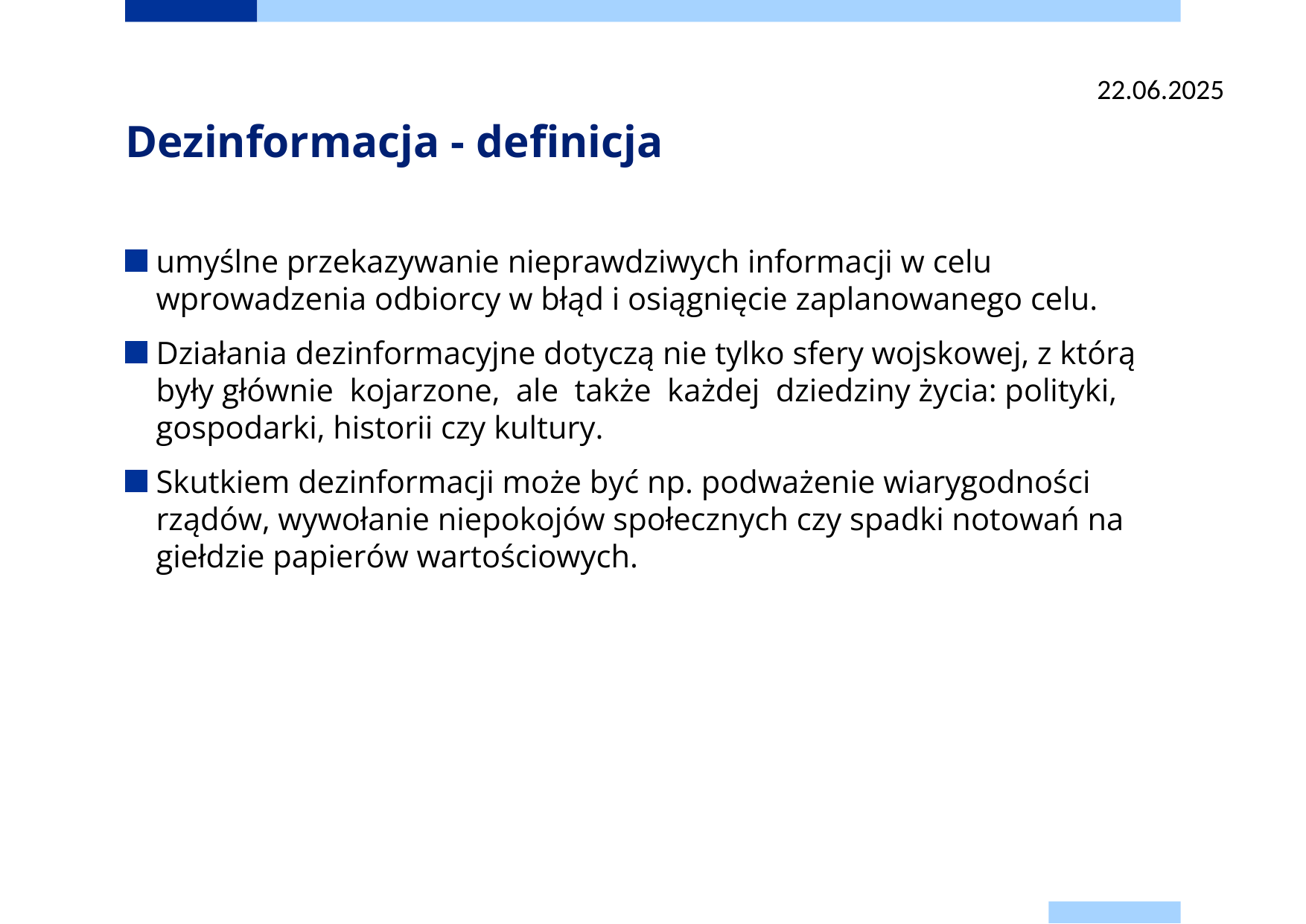

22.06.2025
# Dezinformacja - definicja
umyślne przekazywanie nieprawdziwych informacji w celu wprowadzenia odbiorcy w błąd i osiągnięcie zaplanowanego celu.
Działania dezinformacyjne dotyczą nie tylko sfery wojskowej, z którą były głównie  kojarzone,  ale  także  każdej  dziedziny życia: polityki, gospodarki, historii czy kultury.
Skutkiem dezinformacji może być np. podważenie wiarygodności rządów, wywołanie niepokojów społecznych czy spadki notowań na giełdzie papierów wartościowych.